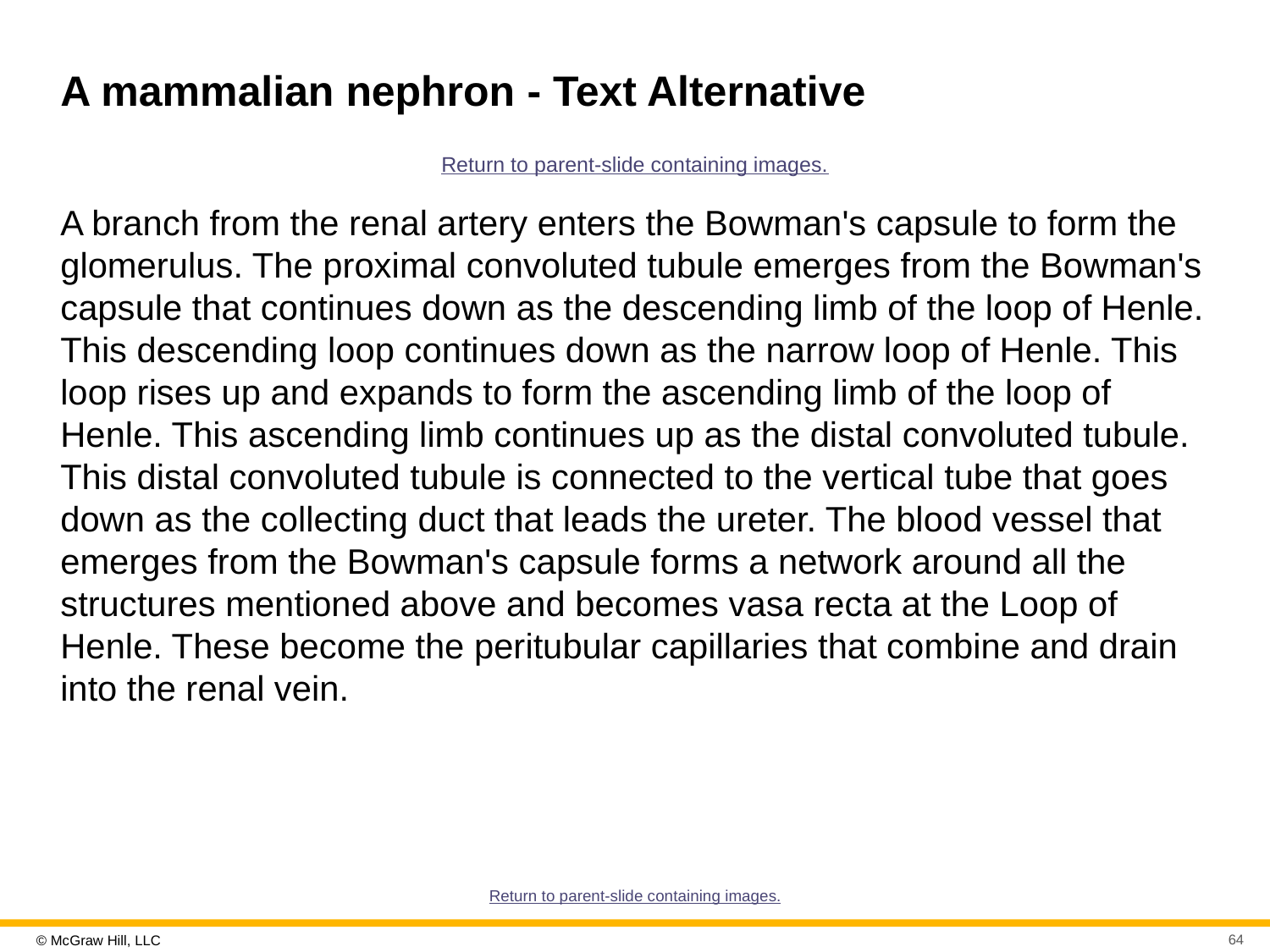

# A mammalian nephron - Text Alternative
Return to parent-slide containing images.
A branch from the renal artery enters the Bowman's capsule to form the glomerulus. The proximal convoluted tubule emerges from the Bowman's capsule that continues down as the descending limb of the loop of Henle. This descending loop continues down as the narrow loop of Henle. This loop rises up and expands to form the ascending limb of the loop of Henle. This ascending limb continues up as the distal convoluted tubule. This distal convoluted tubule is connected to the vertical tube that goes down as the collecting duct that leads the ureter. The blood vessel that emerges from the Bowman's capsule forms a network around all the structures mentioned above and becomes vasa recta at the Loop of Henle. These become the peritubular capillaries that combine and drain into the renal vein.
Return to parent-slide containing images.
64